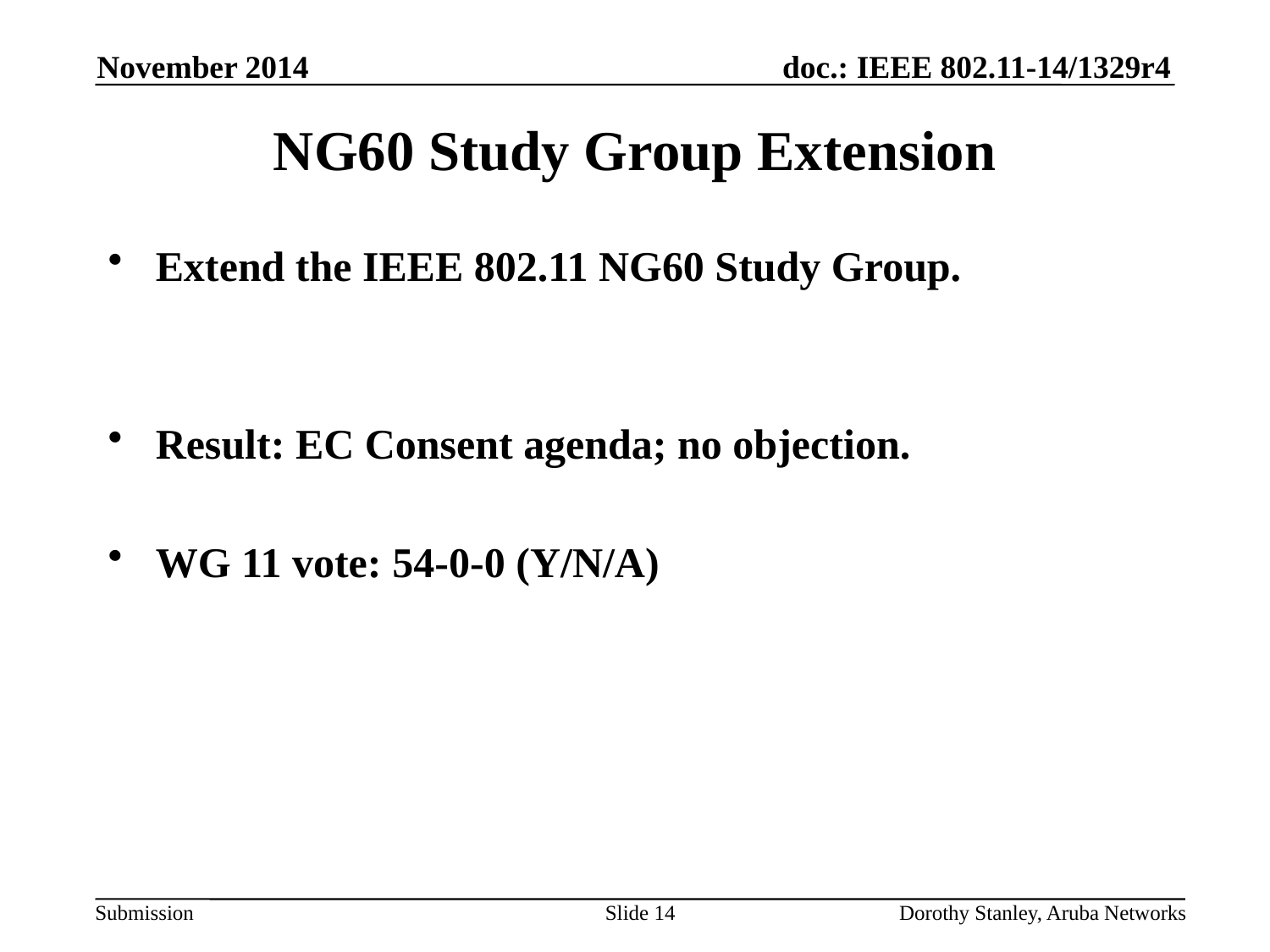

November 2014
NG60 Study Group Extension
Extend the IEEE 802.11 NG60 Study Group.

Result: EC Consent agenda; no objection.

WG 11 vote: 54-0-0 (Y/N/A)

Slide 14
Dorothy Stanley, Aruba Networks